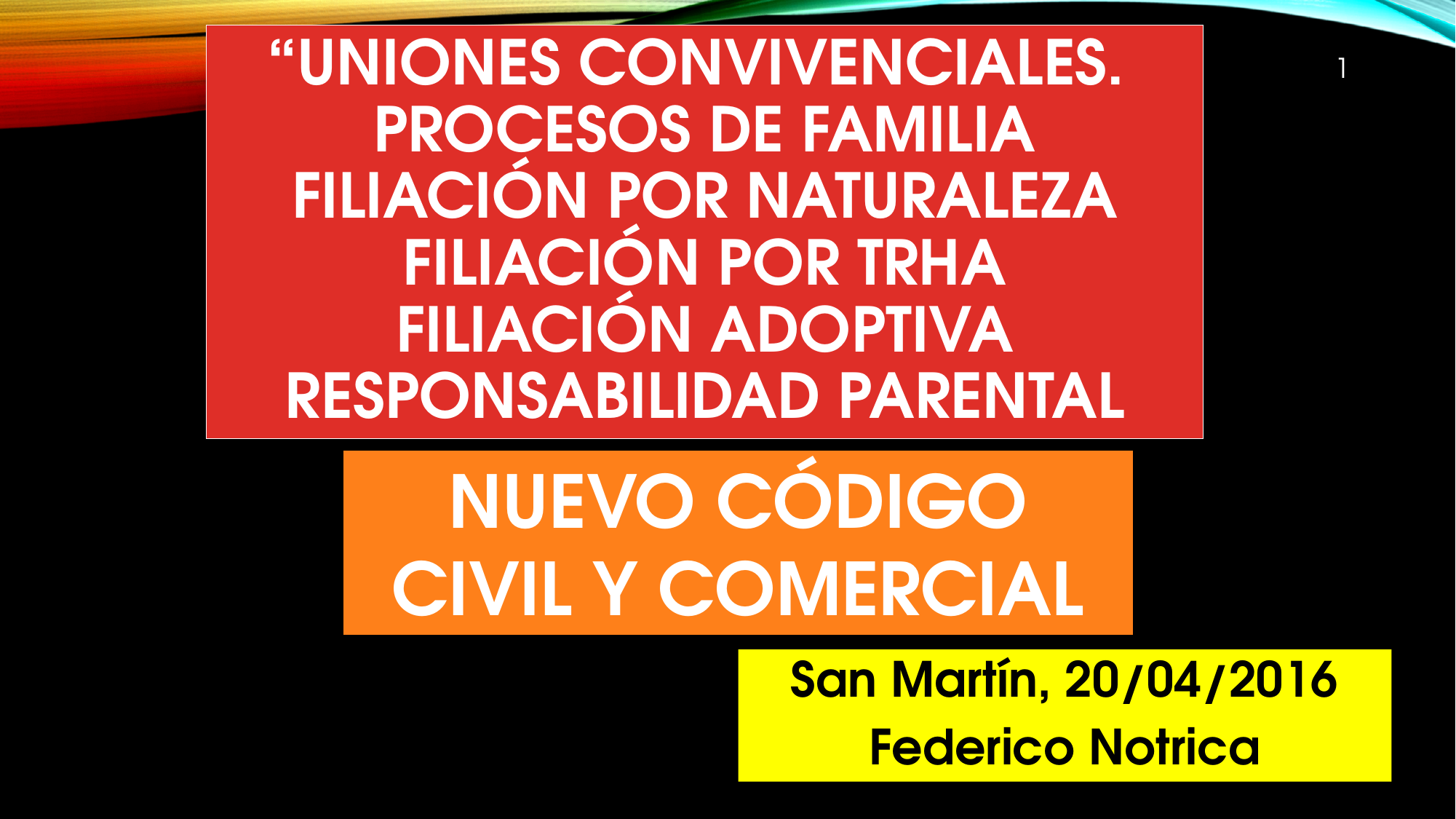

# “Uniones convivenciales. Procesos de familia filiación por naturaleza filiación por trha filiación adoptiva responsabilidad parental
1
NUEVO CÓDIGO CIVIL Y COMERCIAL
San Martín, 20/04/2016
Federico Notrica